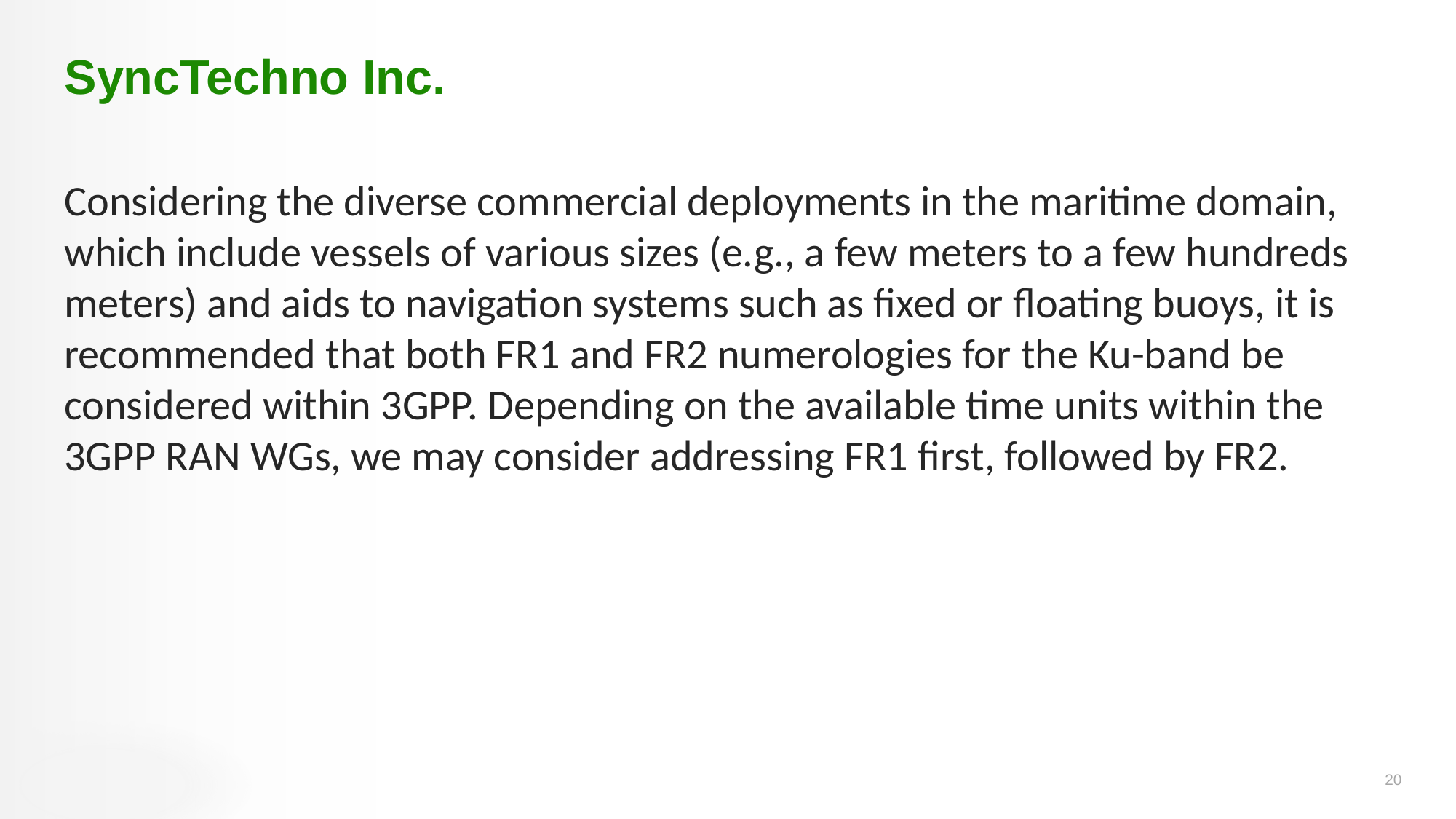

SyncTechno Inc.
Considering the diverse commercial deployments in the maritime domain, which include vessels of various sizes (e.g., a few meters to a few hundreds meters) and aids to navigation systems such as fixed or floating buoys, it is recommended that both FR1 and FR2 numerologies for the Ku-band be considered within 3GPP. Depending on the available time units within the 3GPP RAN WGs, we may consider addressing FR1 first, followed by FR2.